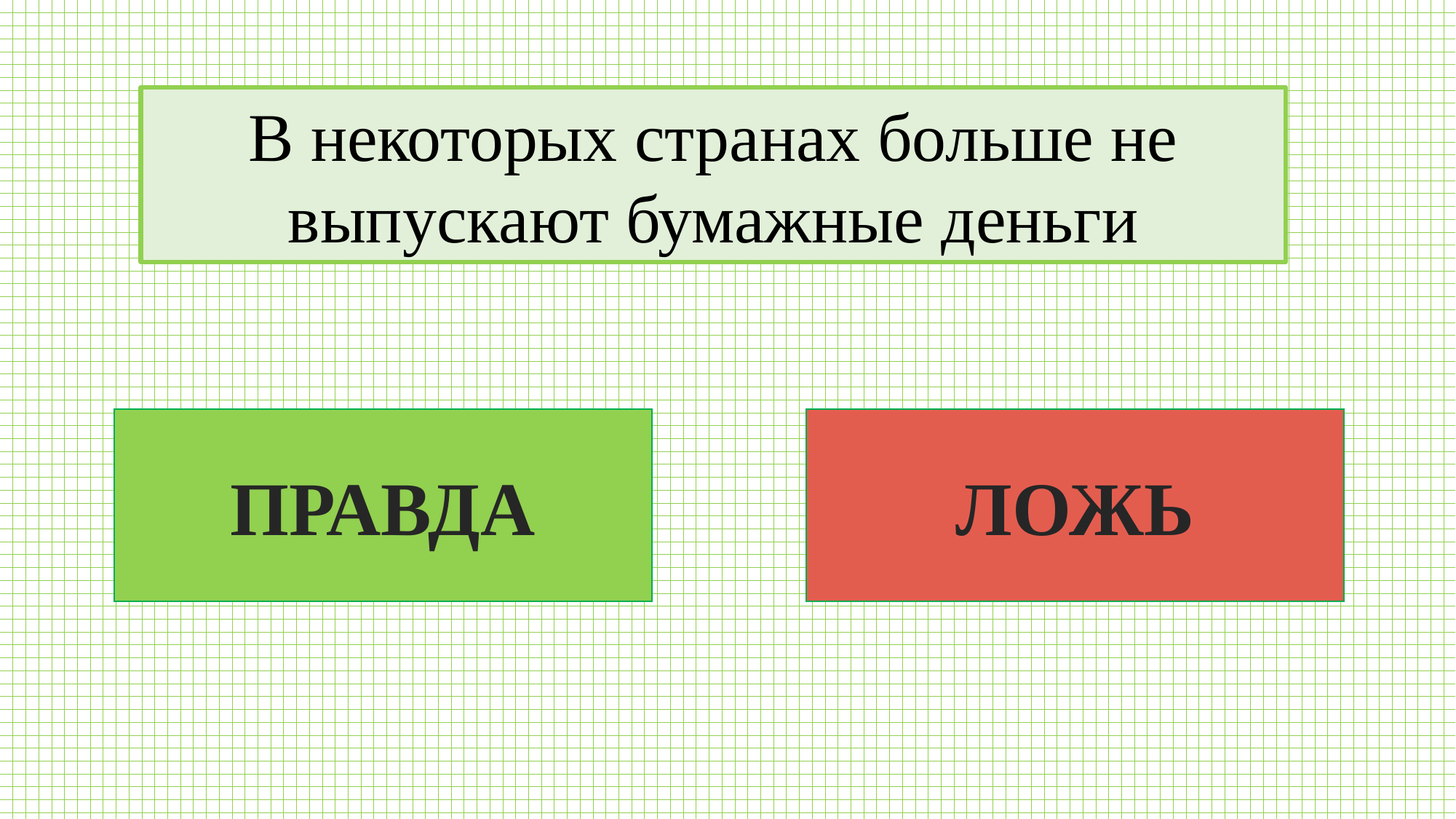

В некоторых странах больше не выпускают бумажные деньги
ПРАВДА
ЛОЖЬ